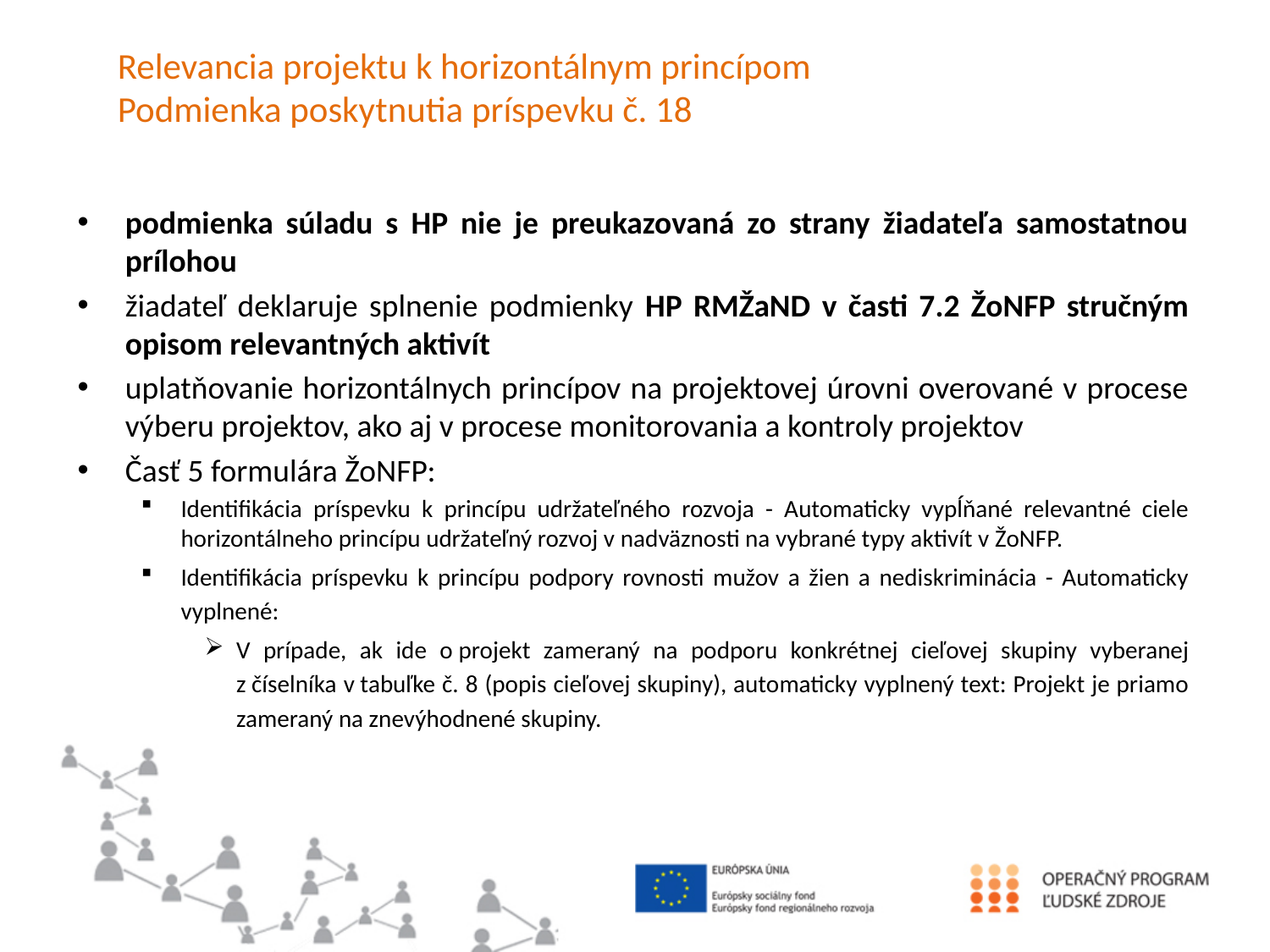

# Relevancia projektu k horizontálnym princípom Podmienka poskytnutia príspevku č. 18
podmienka súladu s HP nie je preukazovaná zo strany žiadateľa samostatnou prílohou
žiadateľ deklaruje splnenie podmienky HP RMŽaND v časti 7.2 ŽoNFP stručným opisom relevantných aktivít
uplatňovanie horizontálnych princípov na projektovej úrovni overované v procese výberu projektov, ako aj v procese monitorovania a kontroly projektov
Časť 5 formulára ŽoNFP:
Identifikácia príspevku k princípu udržateľného rozvoja - Automaticky vypĺňané relevantné ciele horizontálneho princípu udržateľný rozvoj v nadväznosti na vybrané typy aktivít v ŽoNFP.
Identifikácia príspevku k princípu podpory rovnosti mužov a žien a nediskriminácia - Automaticky vyplnené:
V prípade, ak ide o projekt zameraný na podporu konkrétnej cieľovej skupiny vyberanej z číselníka v tabuľke č. 8 (popis cieľovej skupiny), automaticky vyplnený text: Projekt je priamo zameraný na znevýhodnené skupiny.